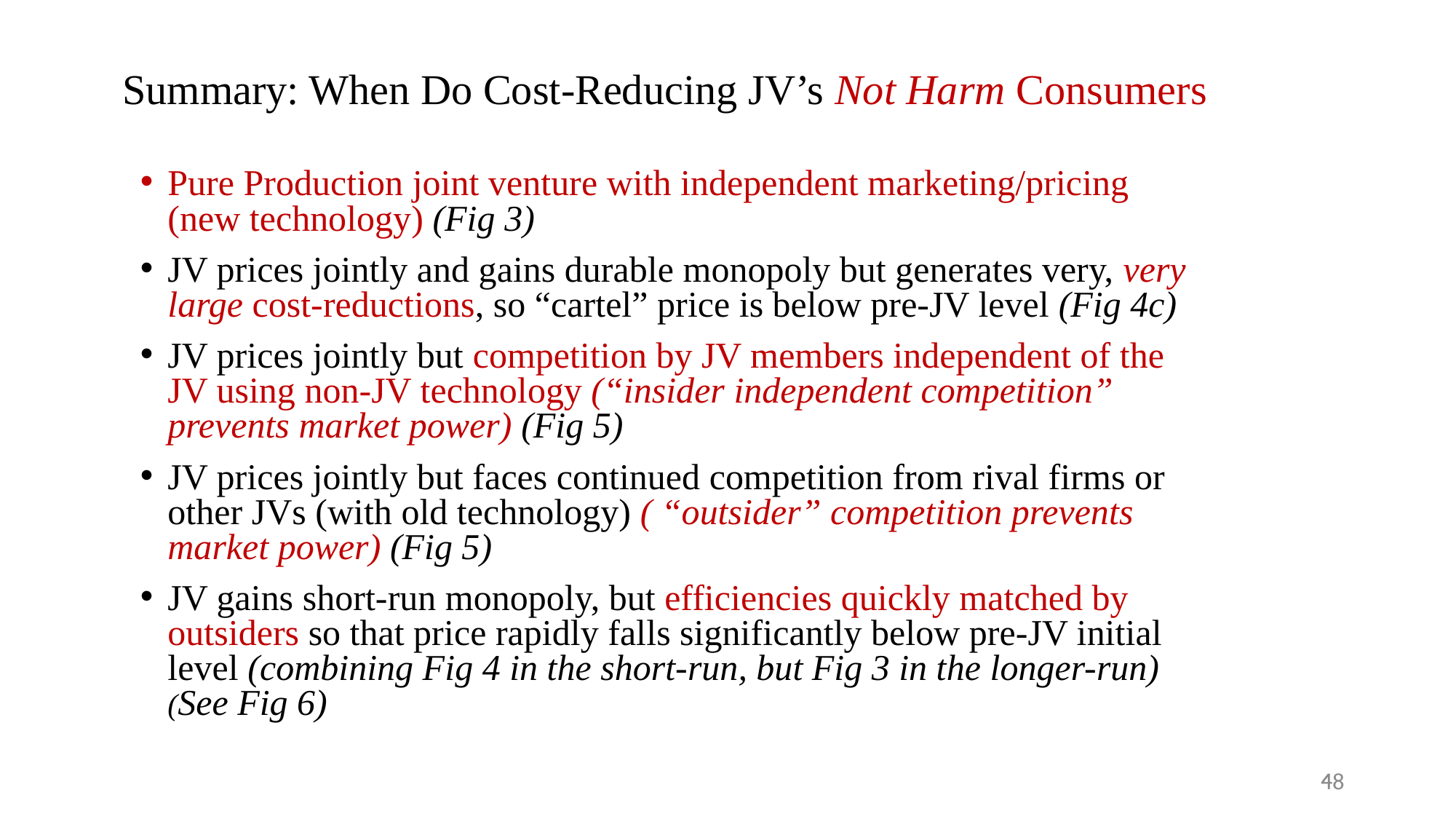

# Summary: When Do Cost-Reducing JV’s Not Harm Consumers
Pure Production joint venture with independent marketing/pricing (new technology) (Fig 3)
JV prices jointly and gains durable monopoly but generates very, very large cost-reductions, so “cartel” price is below pre-JV level (Fig 4c)
JV prices jointly but competition by JV members independent of the JV using non-JV technology (“insider independent competition” prevents market power) (Fig 5)
JV prices jointly but faces continued competition from rival firms or other JVs (with old technology) ( “outsider” competition prevents market power) (Fig 5)
JV gains short-run monopoly, but efficiencies quickly matched by outsiders so that price rapidly falls significantly below pre-JV initial level (combining Fig 4 in the short-run, but Fig 3 in the longer-run) (See Fig 6)
48